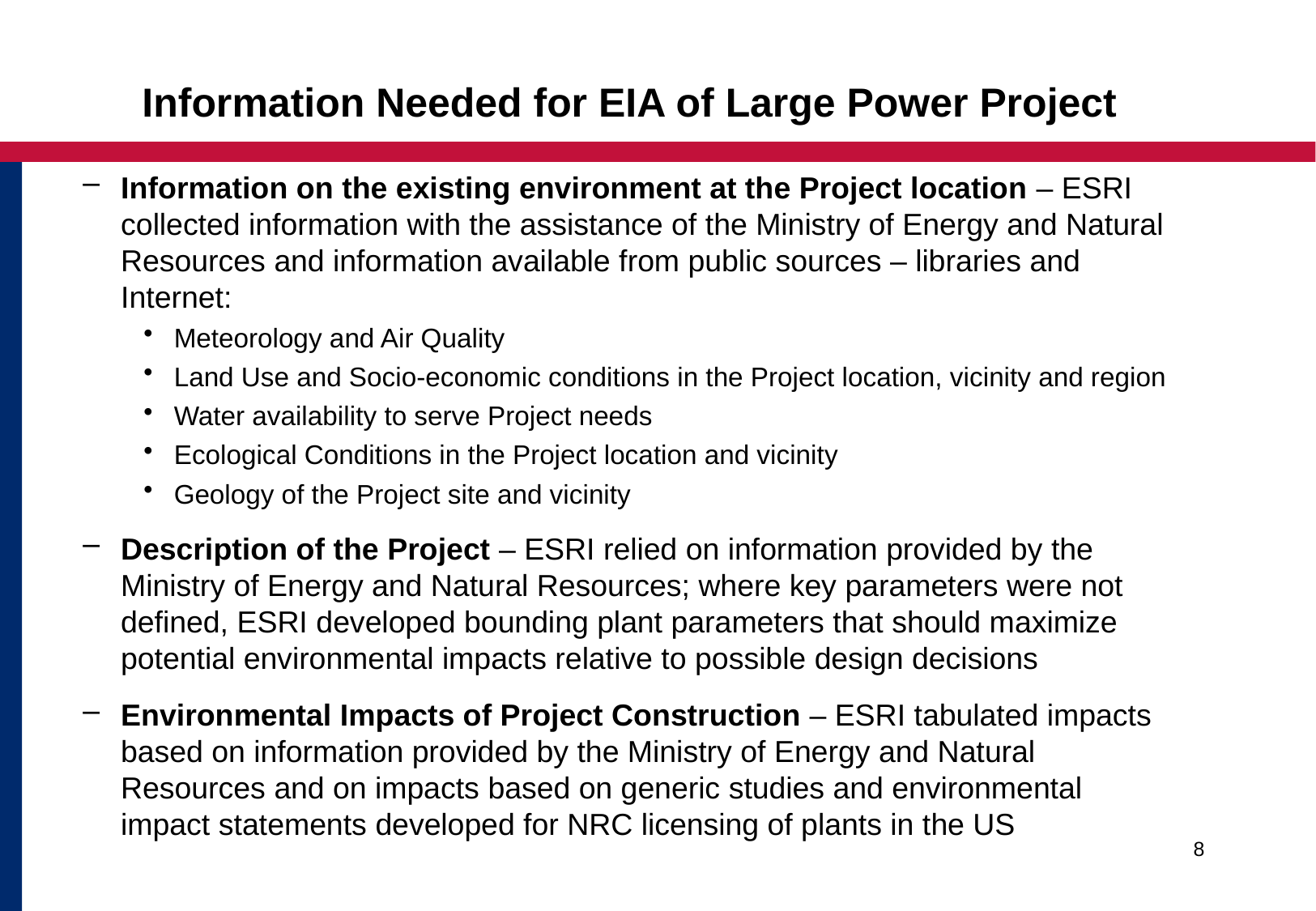

Information Needed for EIA of Large Power Project
Information on the existing environment at the Project location – ESRI collected information with the assistance of the Ministry of Energy and Natural Resources and information available from public sources – libraries and Internet:
Meteorology and Air Quality
Land Use and Socio-economic conditions in the Project location, vicinity and region
Water availability to serve Project needs
Ecological Conditions in the Project location and vicinity
Geology of the Project site and vicinity
Description of the Project – ESRI relied on information provided by the Ministry of Energy and Natural Resources; where key parameters were not defined, ESRI developed bounding plant parameters that should maximize potential environmental impacts relative to possible design decisions
Environmental Impacts of Project Construction – ESRI tabulated impacts based on information provided by the Ministry of Energy and Natural Resources and on impacts based on generic studies and environmental impact statements developed for NRC licensing of plants in the US

8